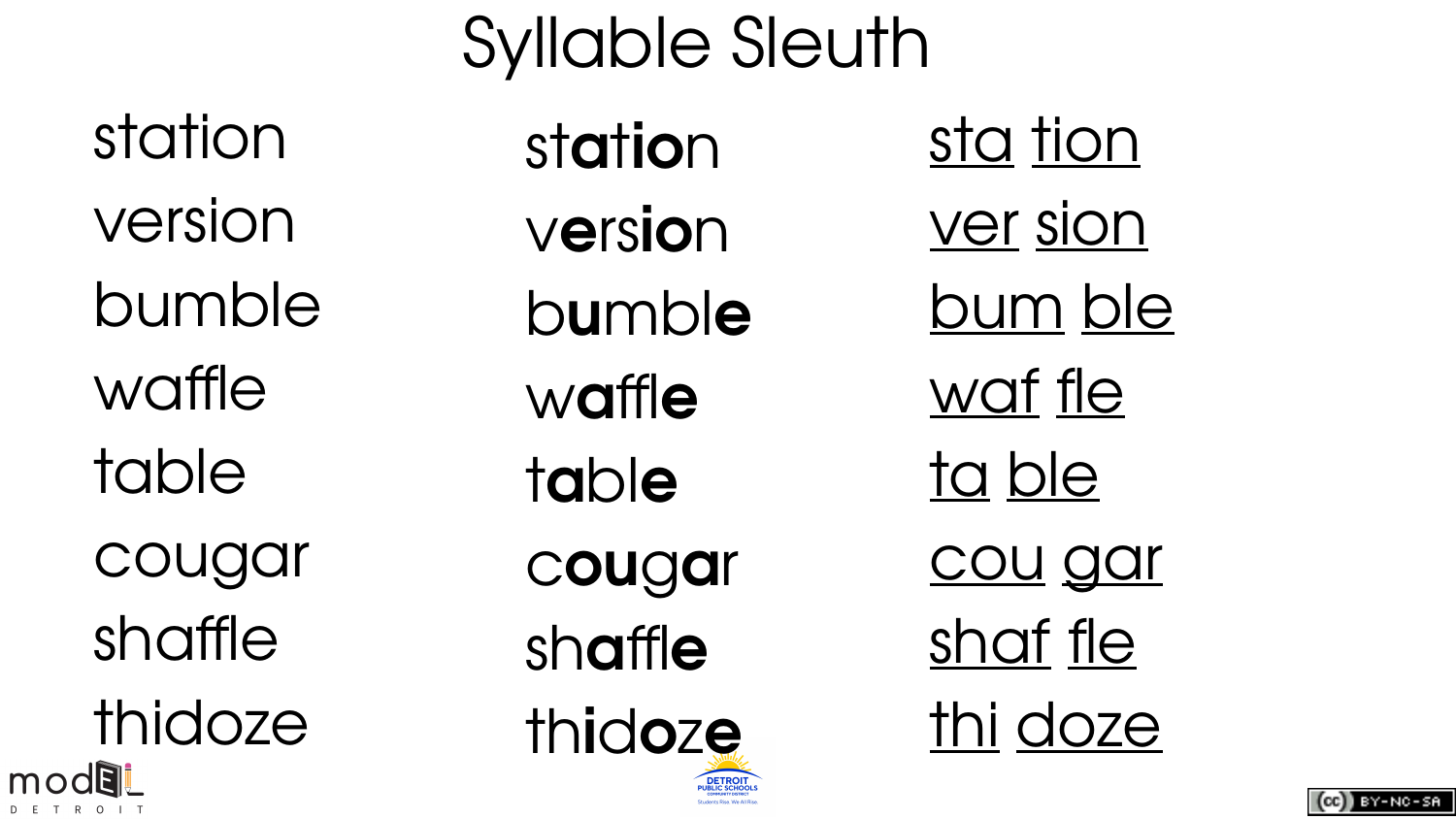

# Syllable Sleuth
sta tion
ver sion
bum ble
waf fle
ta ble
cou gar
shaf fle
thi doze

station
version
bumble
waffle
table
cougar
shaffle
thidoze

station
version
bumble
waffle
table
cougar
shaffle
thidoze